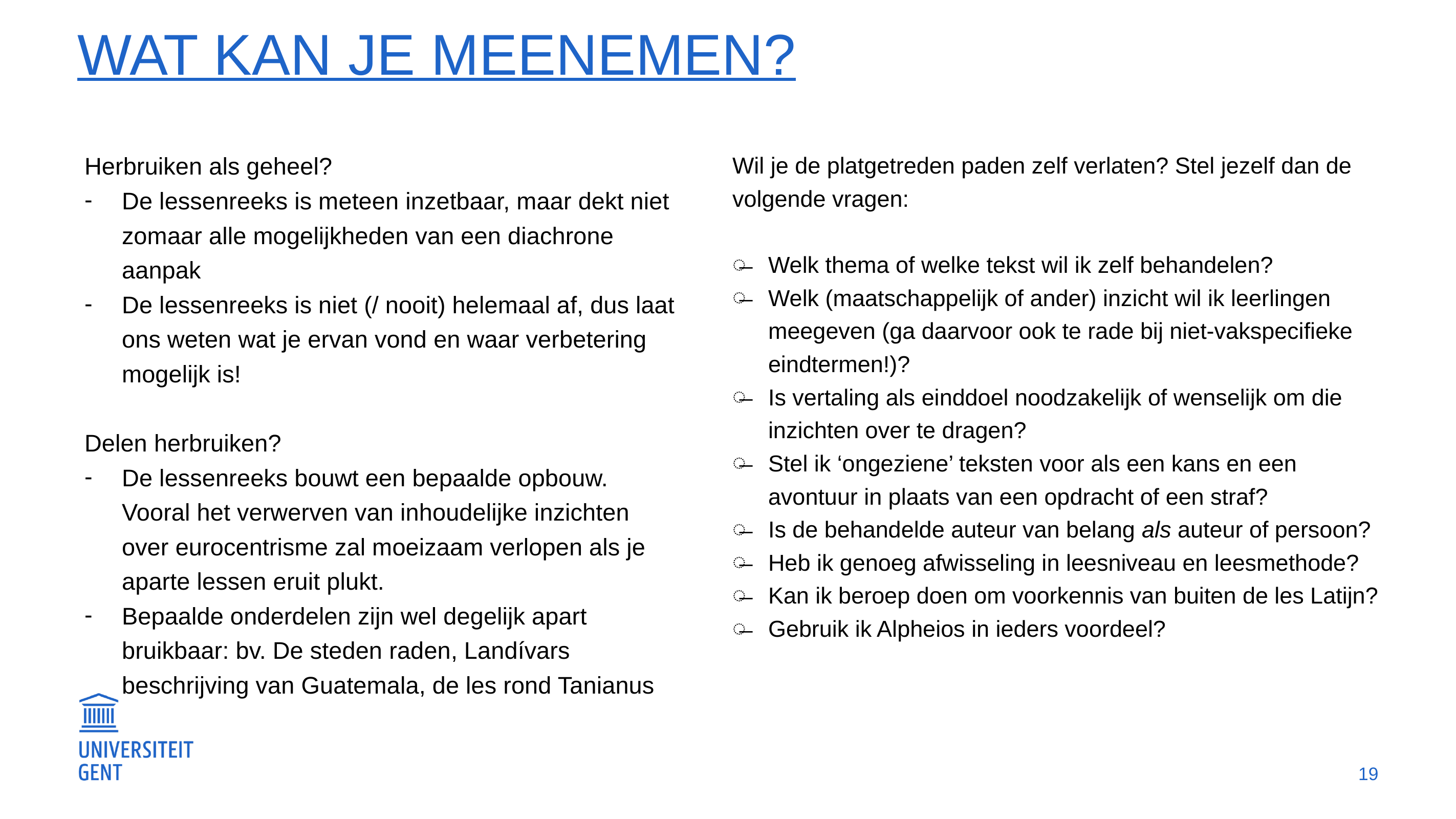

# Wat kan je meenemen?
Herbruiken als geheel?
De lessenreeks is meteen inzetbaar, maar dekt niet zomaar alle mogelijkheden van een diachrone aanpak
De lessenreeks is niet (/ nooit) helemaal af, dus laat ons weten wat je ervan vond en waar verbetering mogelijk is!

Delen herbruiken?
De lessenreeks bouwt een bepaalde opbouw. Vooral het verwerven van inhoudelijke inzichten over eurocentrisme zal moeizaam verlopen als je aparte lessen eruit plukt.
Bepaalde onderdelen zijn wel degelijk apart bruikbaar: bv. De steden raden, Landívars beschrijving van Guatemala, de les rond Tanianus
Wil je de platgetreden paden zelf verlaten? Stel jezelf dan de volgende vragen:

Welk thema of welke tekst wil ik zelf behandelen?
Welk (maatschappelijk of ander) inzicht wil ik leerlingen meegeven (ga daarvoor ook te rade bij niet-vakspecifieke eindtermen!)?
Is vertaling als einddoel noodzakelijk of wenselijk om die inzichten over te dragen?
Stel ik ‘ongeziene’ teksten voor als een kans en een avontuur in plaats van een opdracht of een straf?
Is de behandelde auteur van belang als auteur of persoon?
Heb ik genoeg afwisseling in leesniveau en leesmethode?
Kan ik beroep doen om voorkennis van buiten de les Latijn?
Gebruik ik Alpheios in ieders voordeel?
19